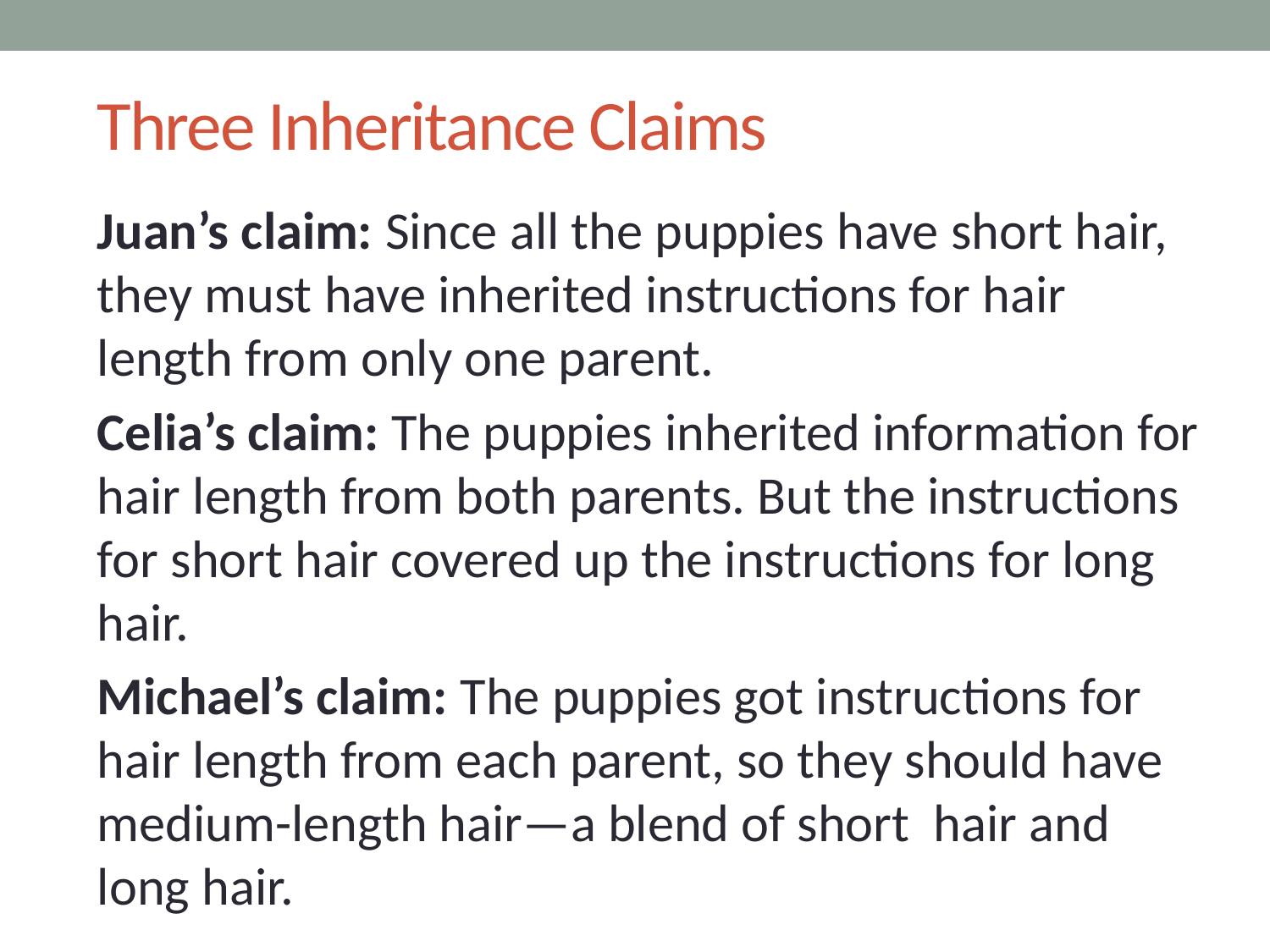

# Three Inheritance Claims
Juan’s claim: Since all the puppies have short hair, they must have inherited instructions for hair length from only one parent.
Celia’s claim: The puppies inherited information for hair length from both parents. But the instructions for short hair covered up the instructions for long hair.
Michael’s claim: The puppies got instructions for hair length from each parent, so they should have medium-length hair—a blend of short  hair and long hair.